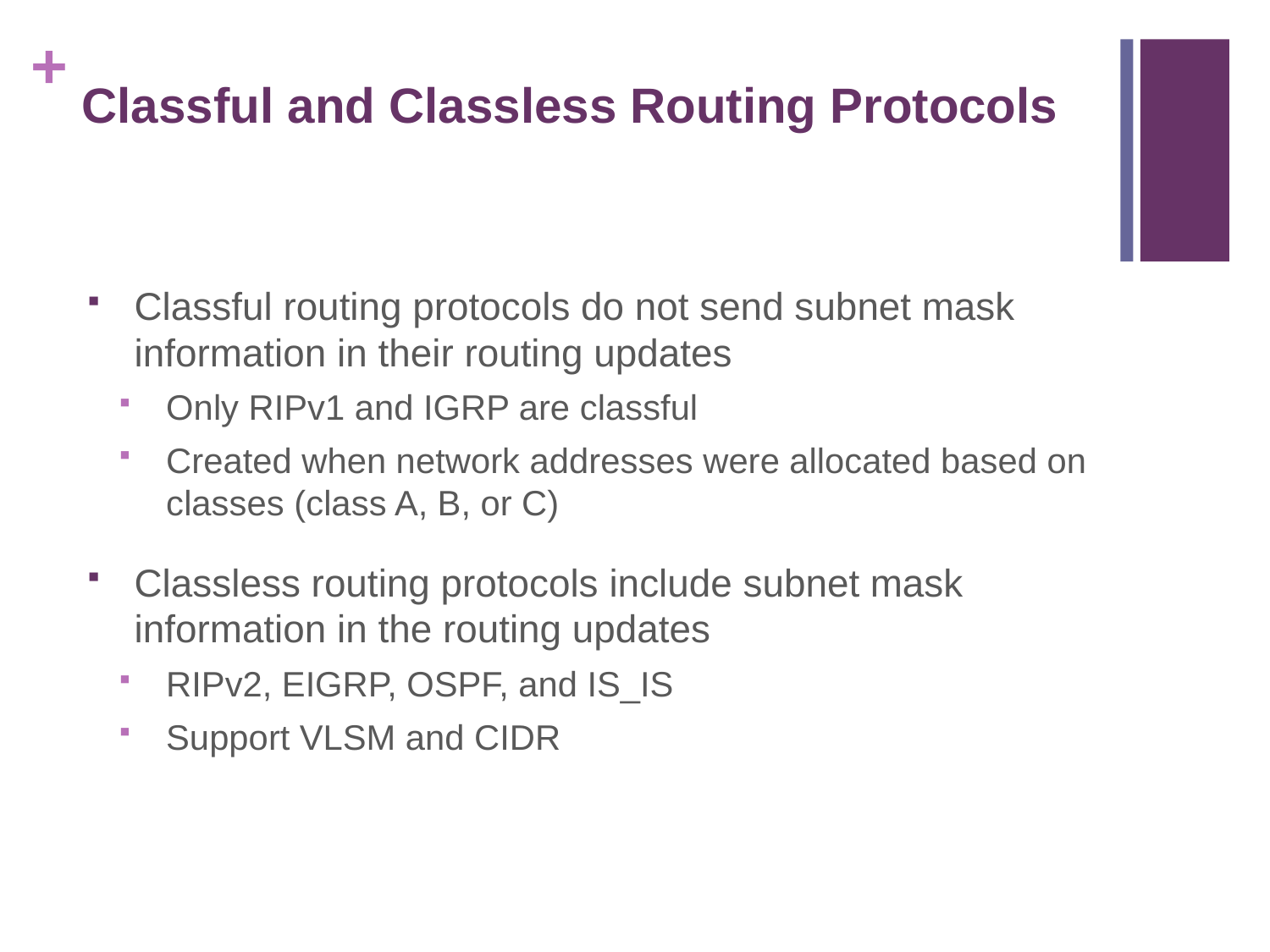

# Classful and Classless Routing Protocols
Classful routing protocols do not send subnet mask information in their routing updates
Only RIPv1 and IGRP are classful
Created when network addresses were allocated based on classes (class A, B, or C)
Classless routing protocols include subnet mask information in the routing updates
RIPv2, EIGRP, OSPF, and IS_IS
Support VLSM and CIDR